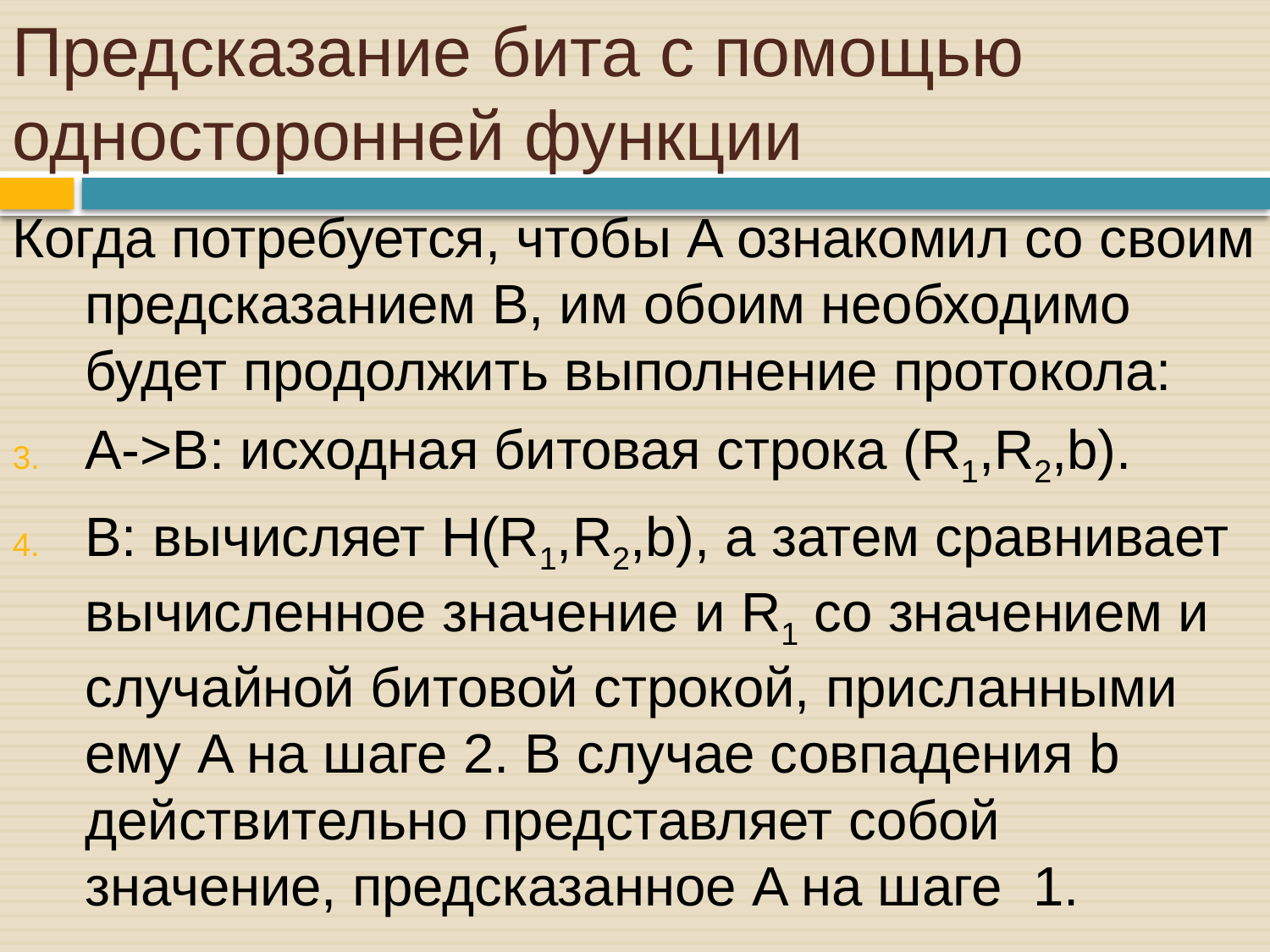

# Предсказание бита с помощью односторонней функции
Когда потребуется, чтобы A ознакомил со своим предсказанием B, им обоим необходимо будет продолжить выполнение протокола:
A->B: исходная битовая строка (R1,R2,b).
B: вычисляет H(R1,R2,b), а затем сравнивает вычисленное значение и R1 со значением и случайной битовой строкой, присланными ему A на шаге 2. В случае совпадения b действительно представляет собой значение, предсказанное A на шаге  1.